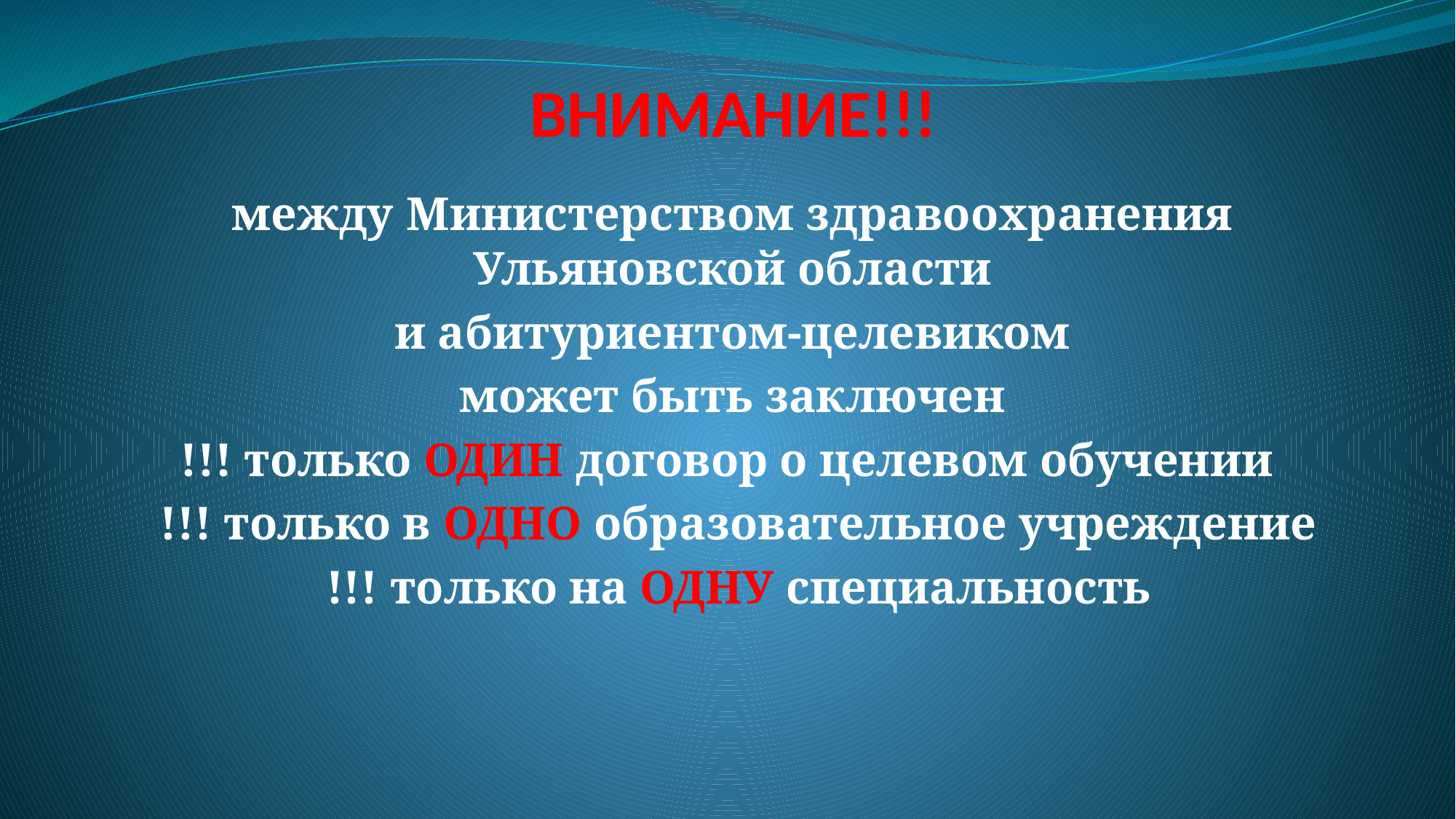

# ВНИМАНИЕ!!!
между Министерством здравоохранения
Ульяновской области
и абитуриентом-целевиком
может быть заключен
!!! только ОДИН договор о целевом обучении
!!! только в ОДНО образовательное учреждение
!!! только на ОДНУ специальность